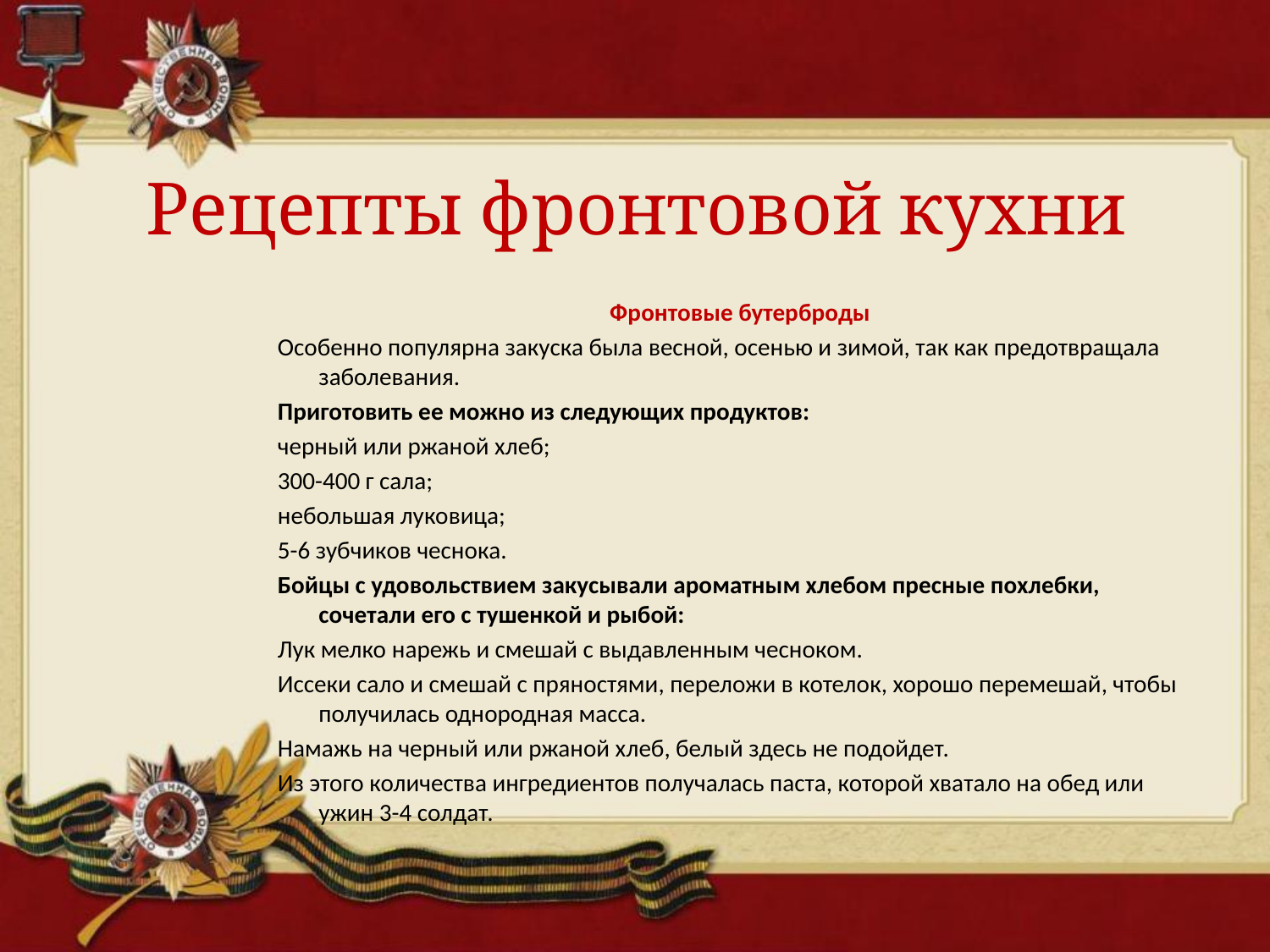

# Рецепты фронтовой кухни

Фронтовые бутерброды
Особенно популярна закуска была весной, осенью и зимой, так как предотвращала заболевания.
Приготовить ее можно из следующих продуктов:
черный или ржаной хлеб;
300-400 г сала;
небольшая луковица;
5-6 зубчиков чеснока.
Бойцы с удовольствием закусывали ароматным хлебом пресные похлебки, сочетали его с тушенкой и рыбой:
Лук мелко нарежь и смешай с выдавленным чесноком.
Иссеки сало и смешай с пряностями, переложи в котелок, хорошо перемешай, чтобы получилась однородная масса.
Намажь на черный или ржаной хлеб, белый здесь не подойдет.
Из этого количества ингредиентов получалась паста, которой хватало на обед или ужин 3-4 солдат.